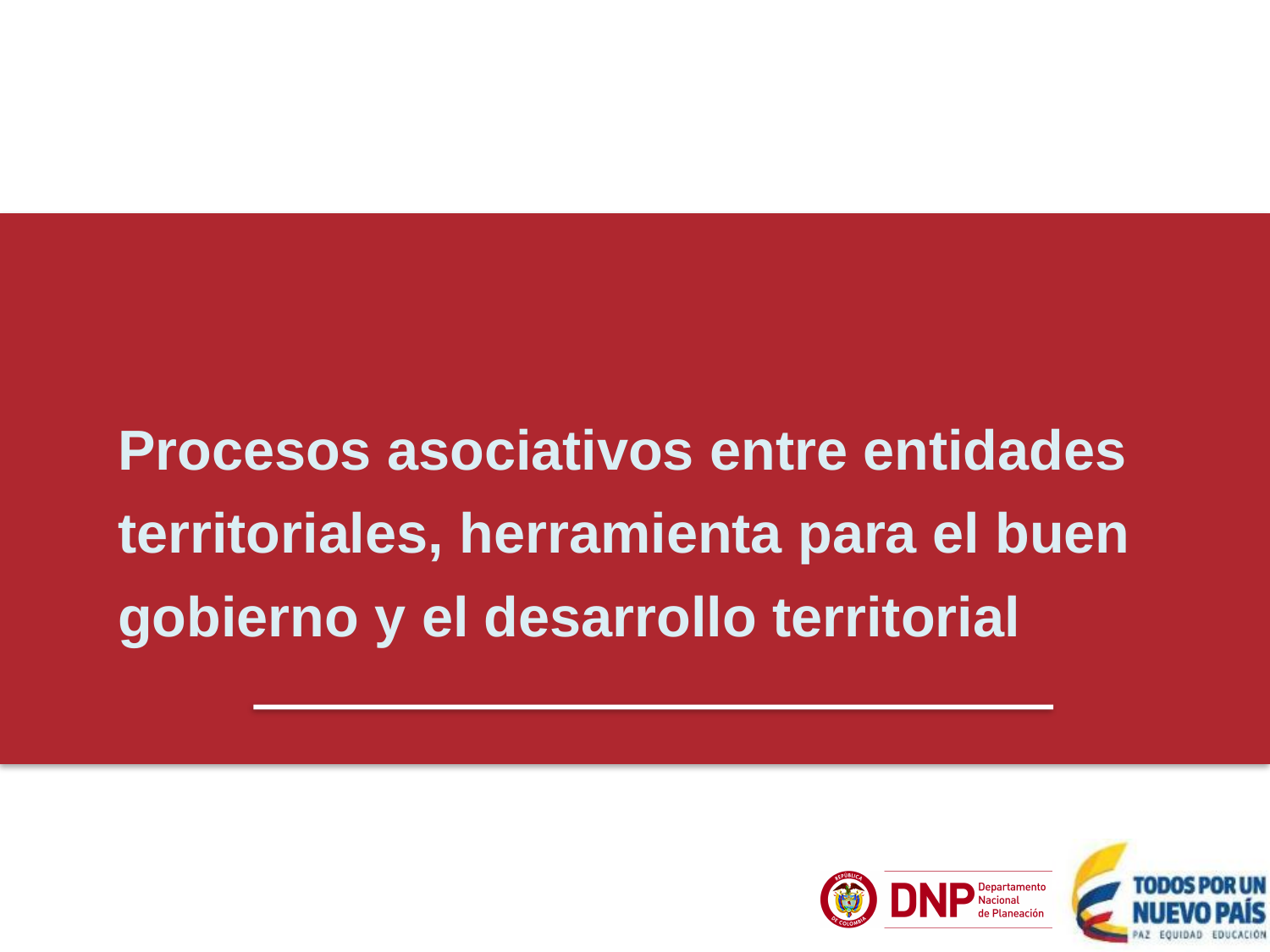

Procesos asociativos entre entidades territoriales, herramienta para el buen gobierno y el desarrollo territorial
#